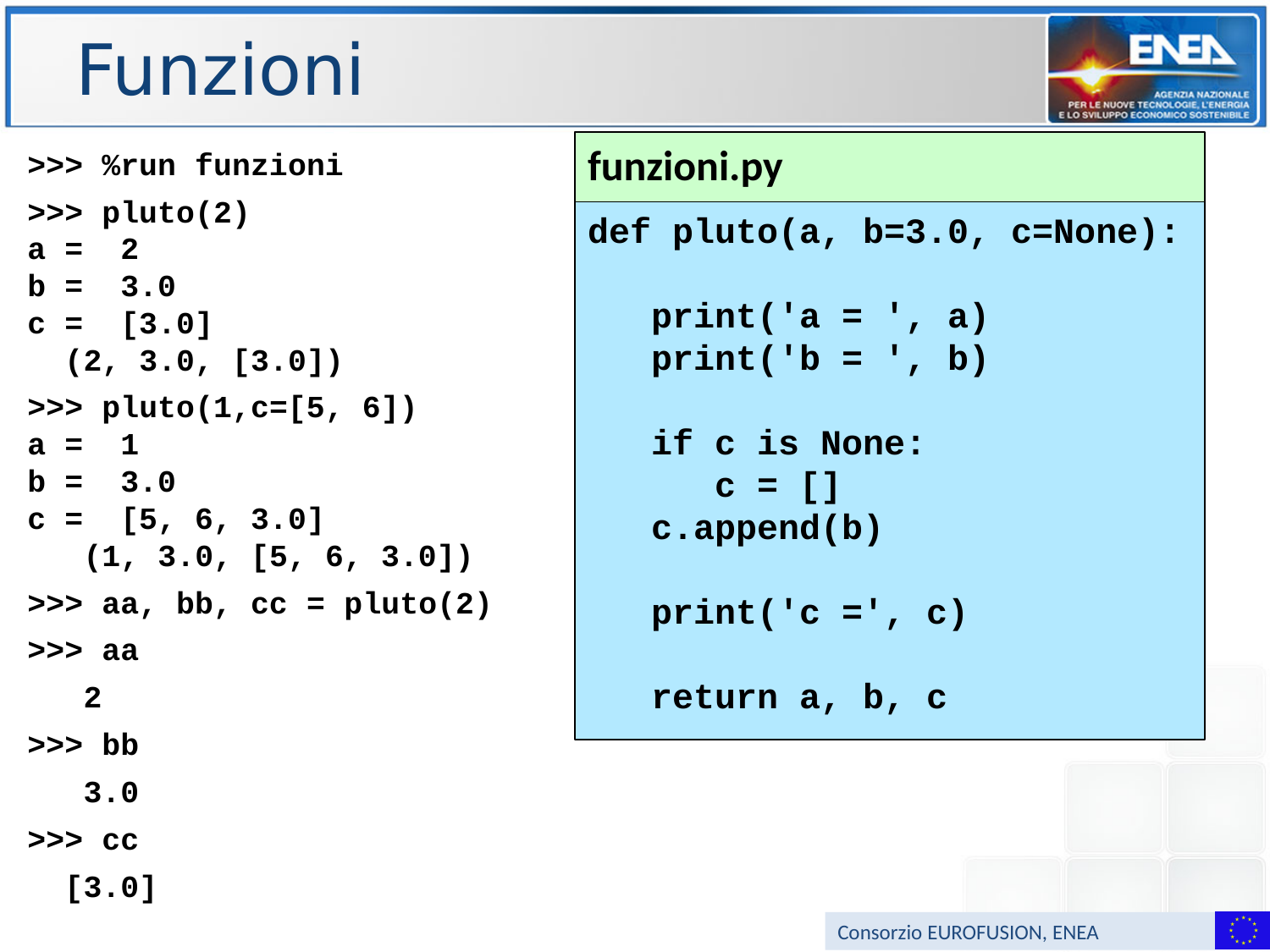

# Funzioni
funzioni.py
def pluto(a, b=3.0, c=None):

   print('a = ', a)
   print('b = ', b)

   if c is None:
      c = []
   c.append(b)

   print('c =', c)

   return a, b, c
>>> %run funzioni
>>> pluto(2)
a =  2
b =  3.0
c =  [3.0]
  (2, 3.0, [3.0])
>>> pluto(1,c=[5, 6])
a =  1
b =  3.0
c =  [5, 6, 3.0]
   (1, 3.0, [5, 6, 3.0])
>>> aa, bb, cc = pluto(2)
>>> aa
   2
>>> bb
   3.0
>>> cc
  [3.0]